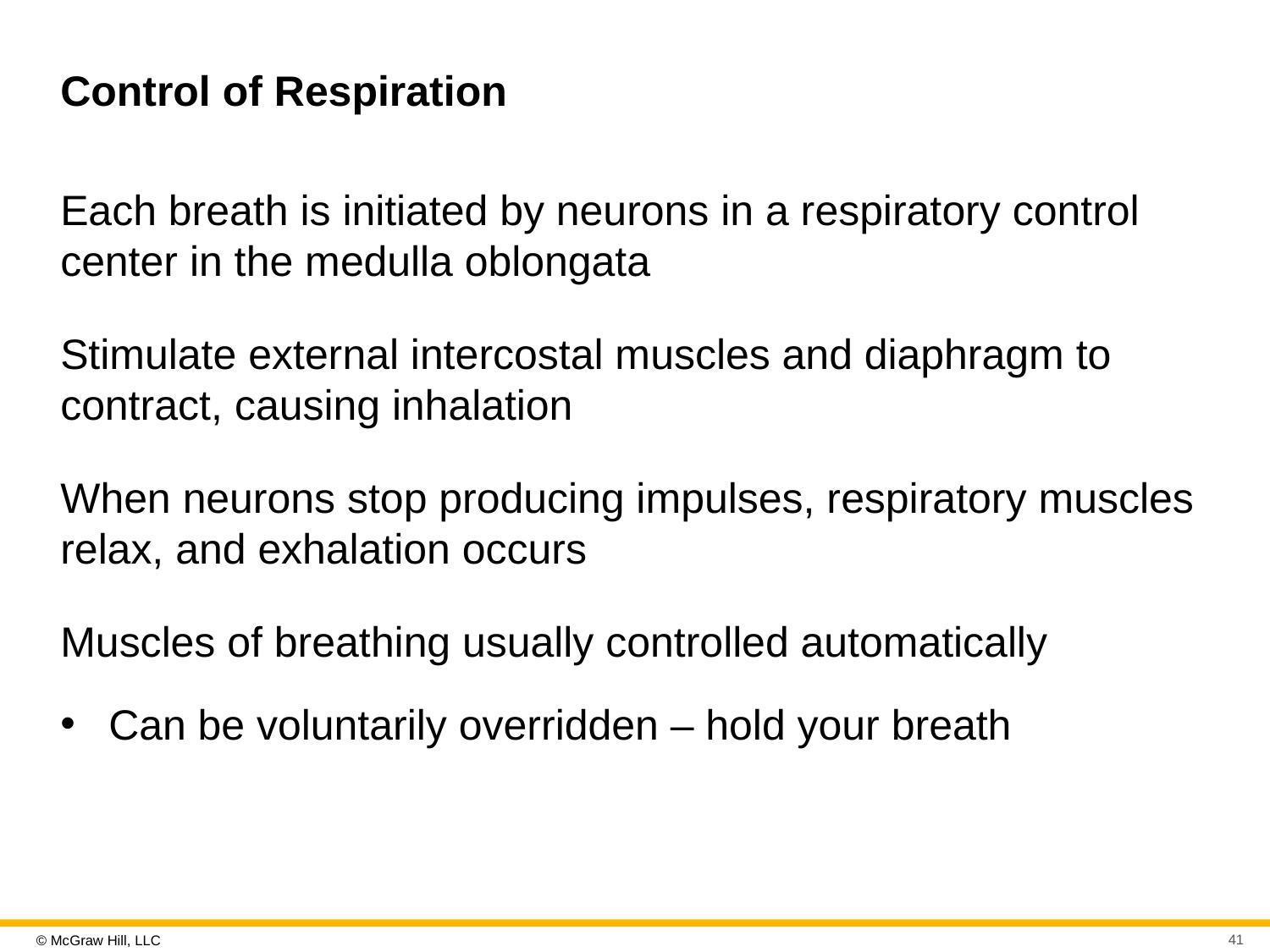

# Control of Respiration
Each breath is initiated by neurons in a respiratory control center in the medulla oblongata
Stimulate external intercostal muscles and diaphragm to contract, causing inhalation
When neurons stop producing impulses, respiratory muscles relax, and exhalation occurs
Muscles of breathing usually controlled automatically
Can be voluntarily overridden – hold your breath
41